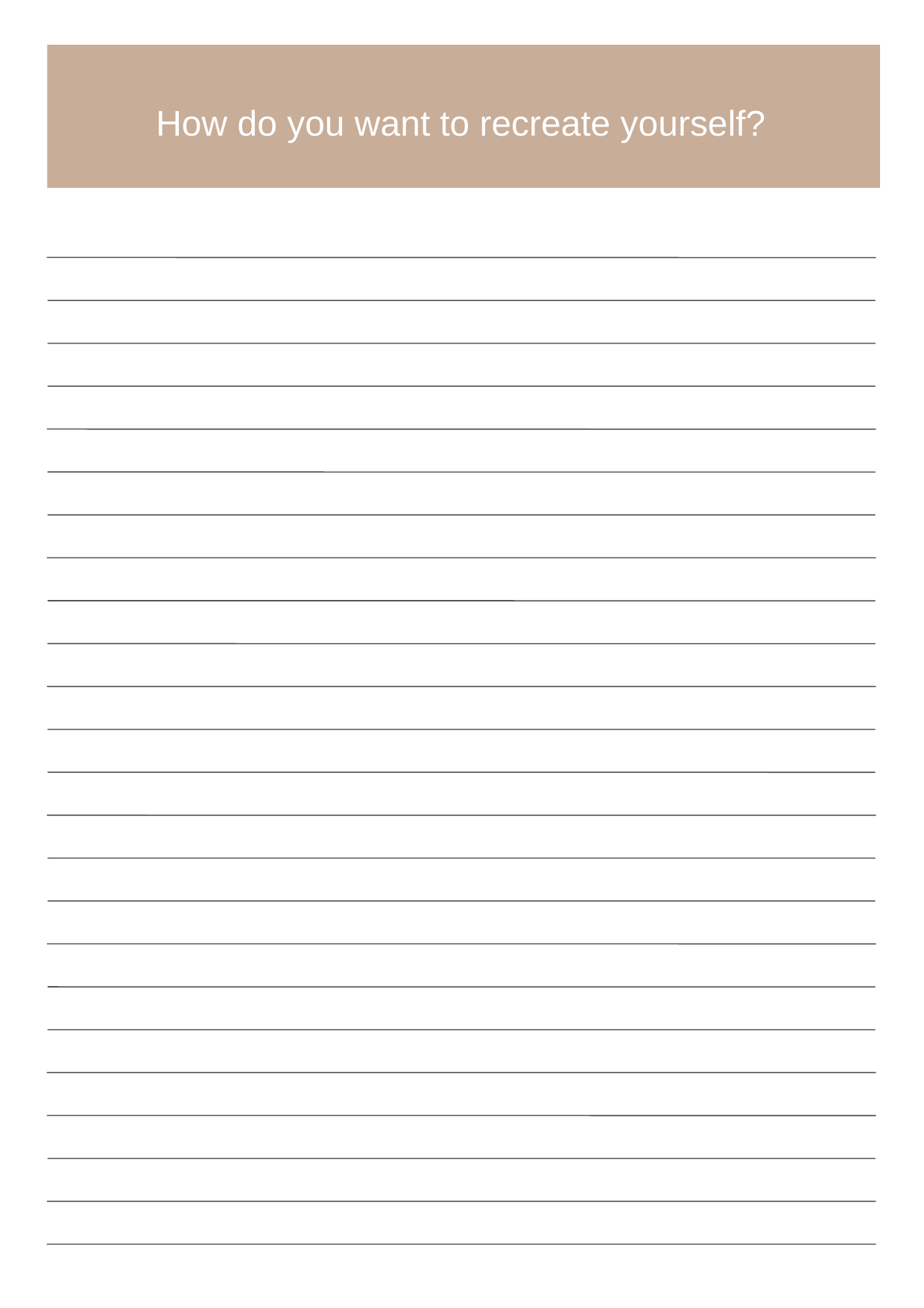

How do you want to recreate yourself?